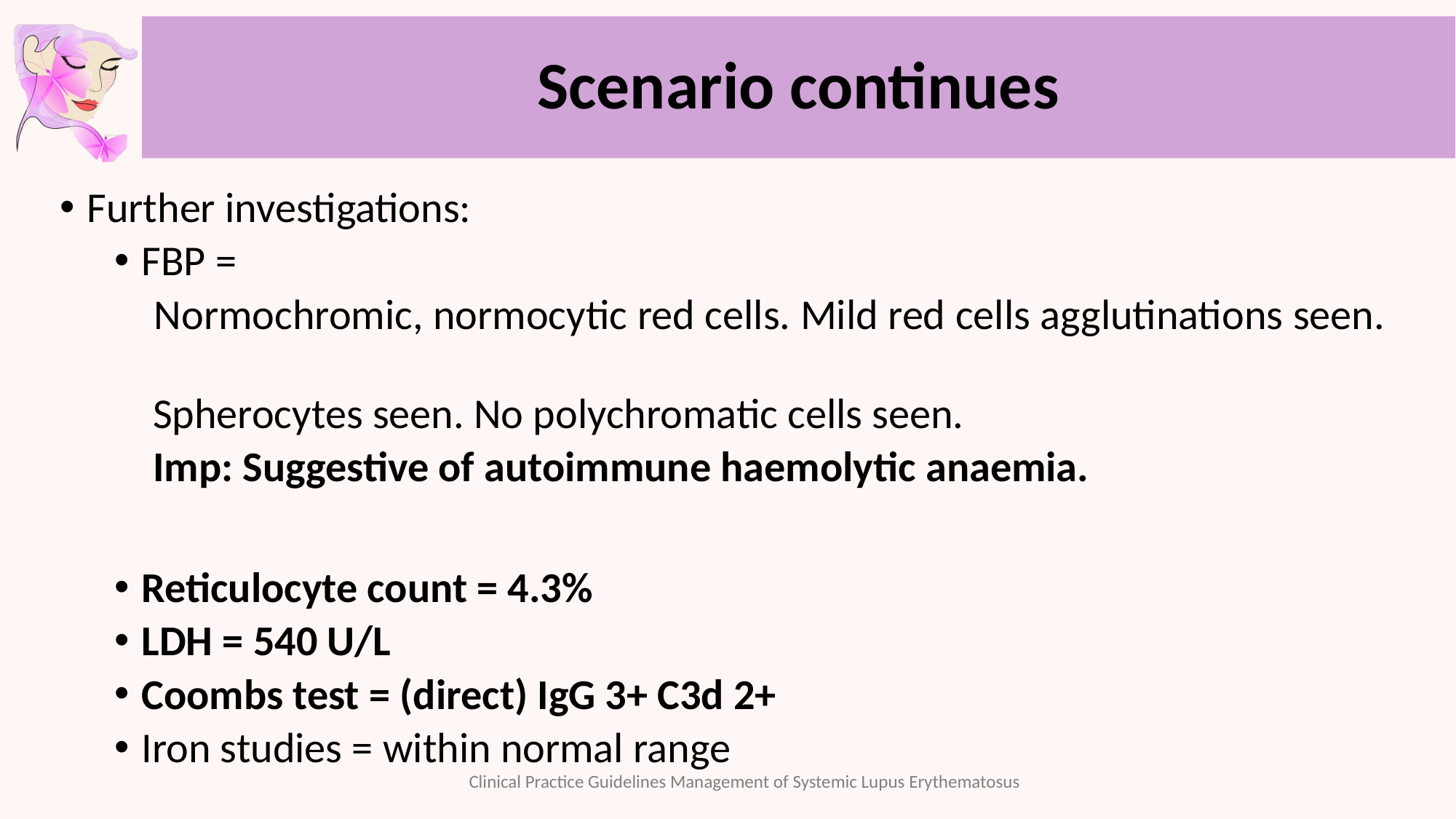

# Scenario continues
Further investigations:
FBP =
    Normochromic, normocytic red cells. Mild red cells agglutinations seen.
    Spherocytes seen. No polychromatic cells seen.
    Imp: Suggestive of autoimmune haemolytic anaemia.

Reticulocyte count = 4.3%
LDH = 540 U/L
Coombs test = (direct) IgG 3+ C3d 2+
Iron studies = within normal range